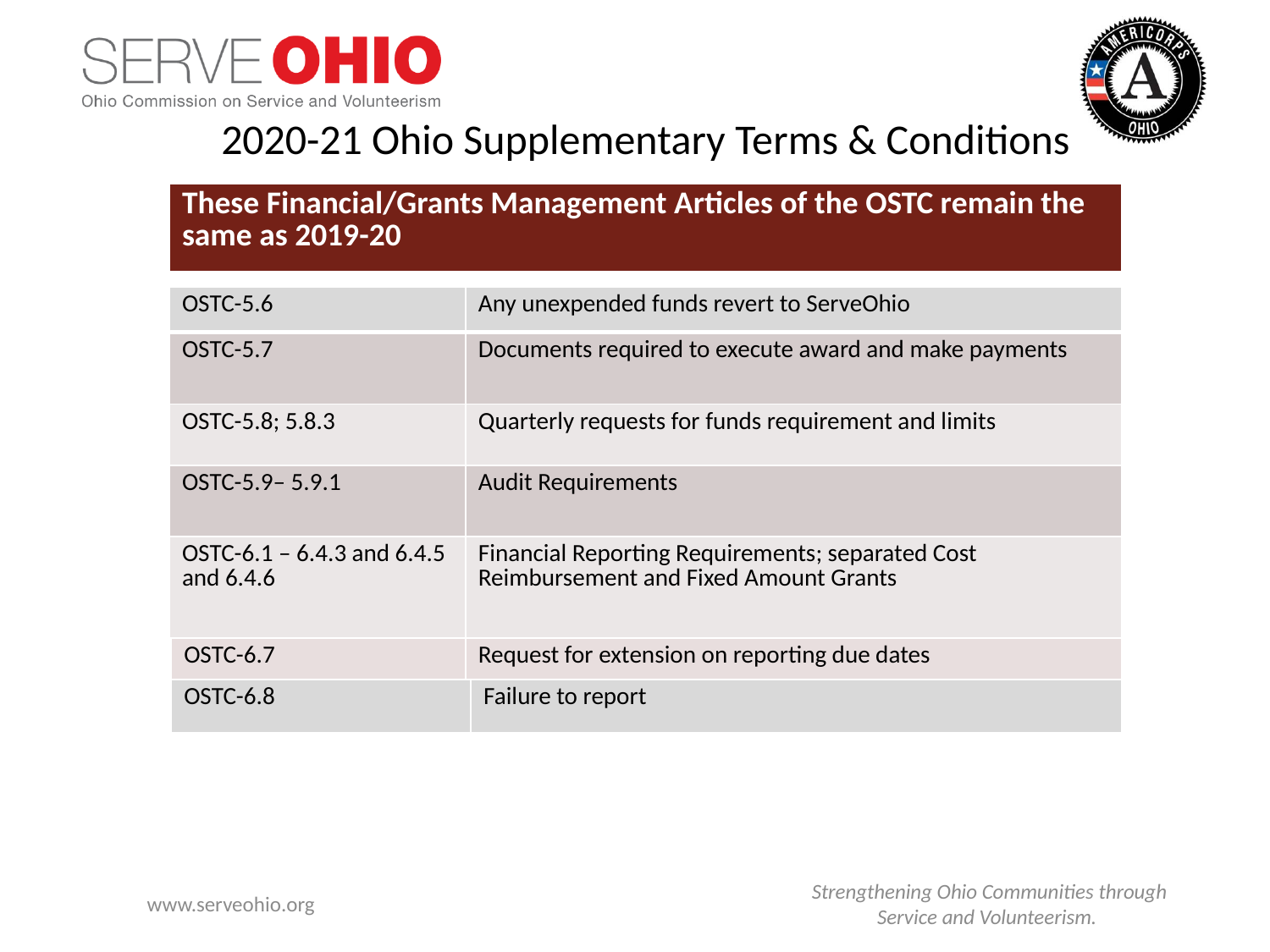

2020-21 Ohio Supplementary Terms & Conditions
| These Financial/Grants Management Articles of the OSTC remain the same as 2019-20 |
| --- |
| OSTC-5.6 | Any unexpended funds revert to ServeOhio |
| --- | --- |
| OSTC-5.7 | Documents required to execute award and make payments |
| OSTC-5.8; 5.8.3 | Quarterly requests for funds requirement and limits |
| OSTC-5.9– 5.9.1 | Audit Requirements |
| OSTC-6.1 – 6.4.3 and 6.4.5 and 6.4.6 | Financial Reporting Requirements; separated Cost Reimbursement and Fixed Amount Grants |
| OSTC-6.7 | Request for extension on reporting due dates |
| --- | --- |
| OSTC-6.8 | Failure to report |
| --- | --- |
www.serveohio.org
Strengthening Ohio Communities through Service and Volunteerism.